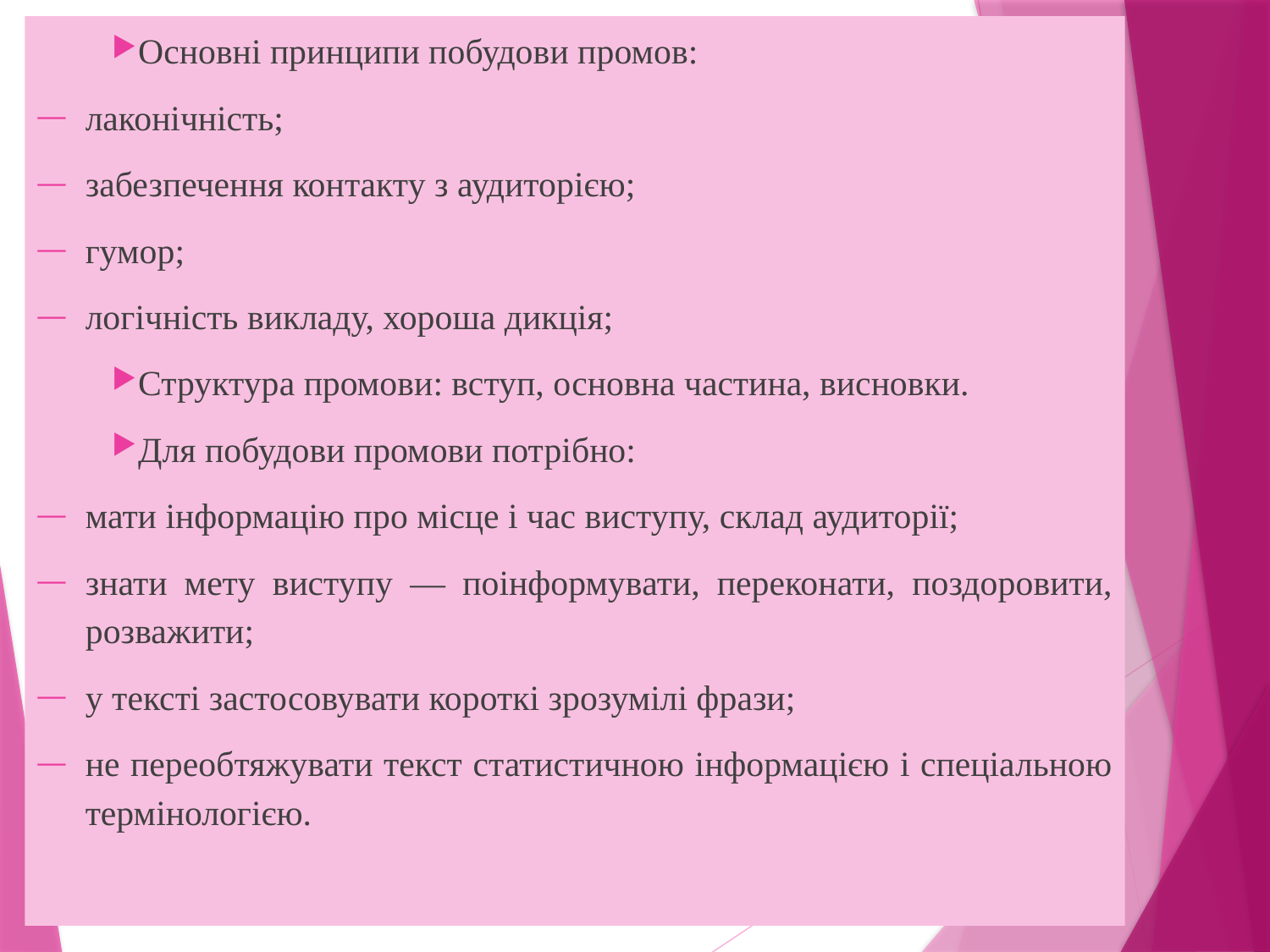

Основні принципи побудови промов:
лаконічність;
забезпечення контакту з аудиторією;
гумор;
логічність викладу, хороша дикція;
Структура промови: вступ, основна частина, висновки.
Для побудови промови потрібно:
мати інформацію про місце і час виступу, склад аудиторії;
знати мету виступу — поінформувати, переконати, поздоровити, розважити;
у тексті застосовувати короткі зрозумілі фрази;
не переобтяжувати текст статистичною інформацією і спеціальною термінологією.